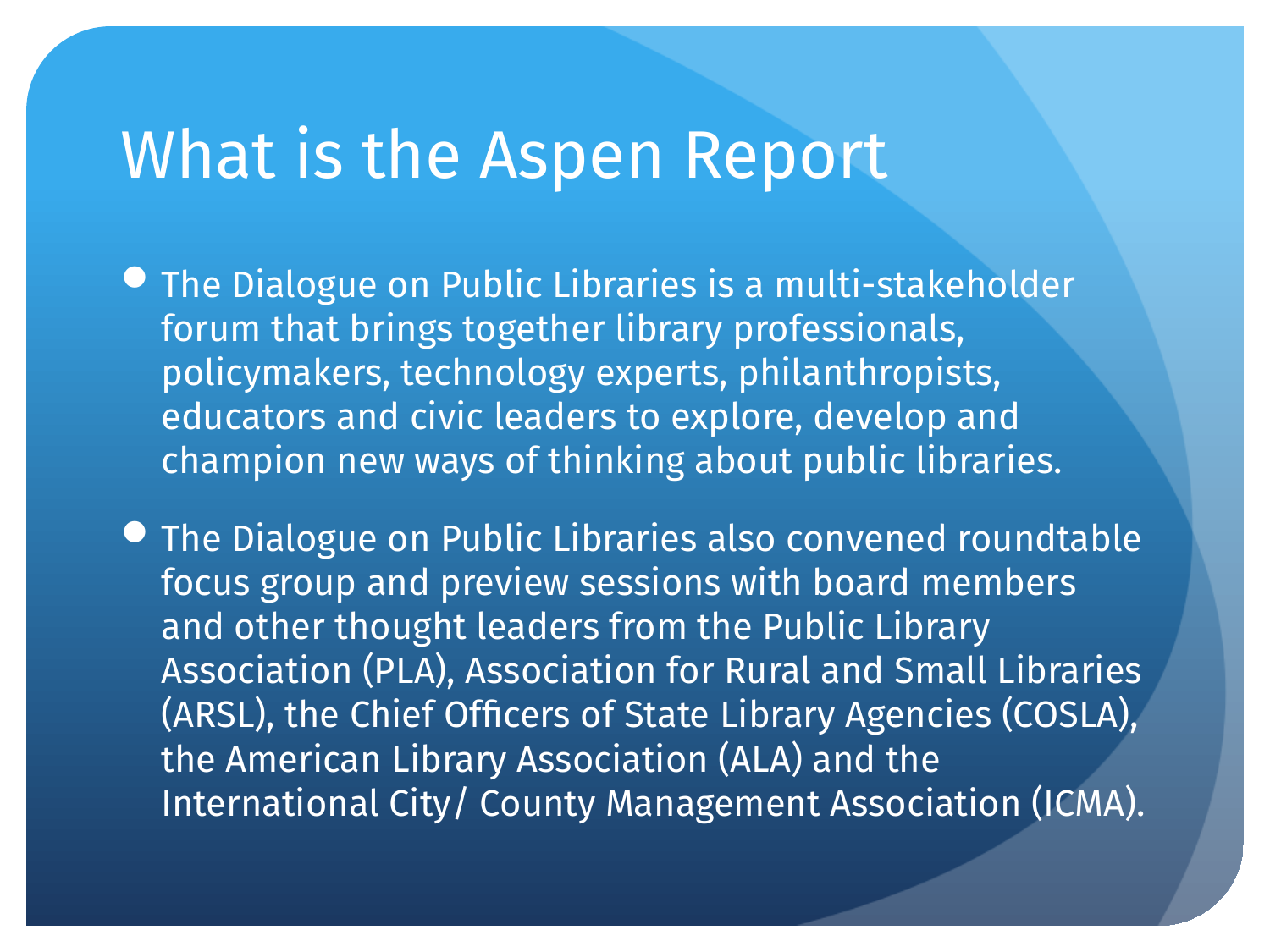

# What is the Aspen Report
The Dialogue on Public Libraries is a multi-stakeholder forum that brings together library professionals, policymakers, technology experts, philanthropists, educators and civic leaders to explore, develop and champion new ways of thinking about public libraries.
The Dialogue on Public Libraries also convened roundtable focus group and preview sessions with board members and other thought leaders from the Public Library Association (PLA), Association for Rural and Small Libraries (ARSL), the Chief Officers of State Library Agencies (COSLA), the American Library Association (ALA) and the International City/ County Management Association (ICMA).